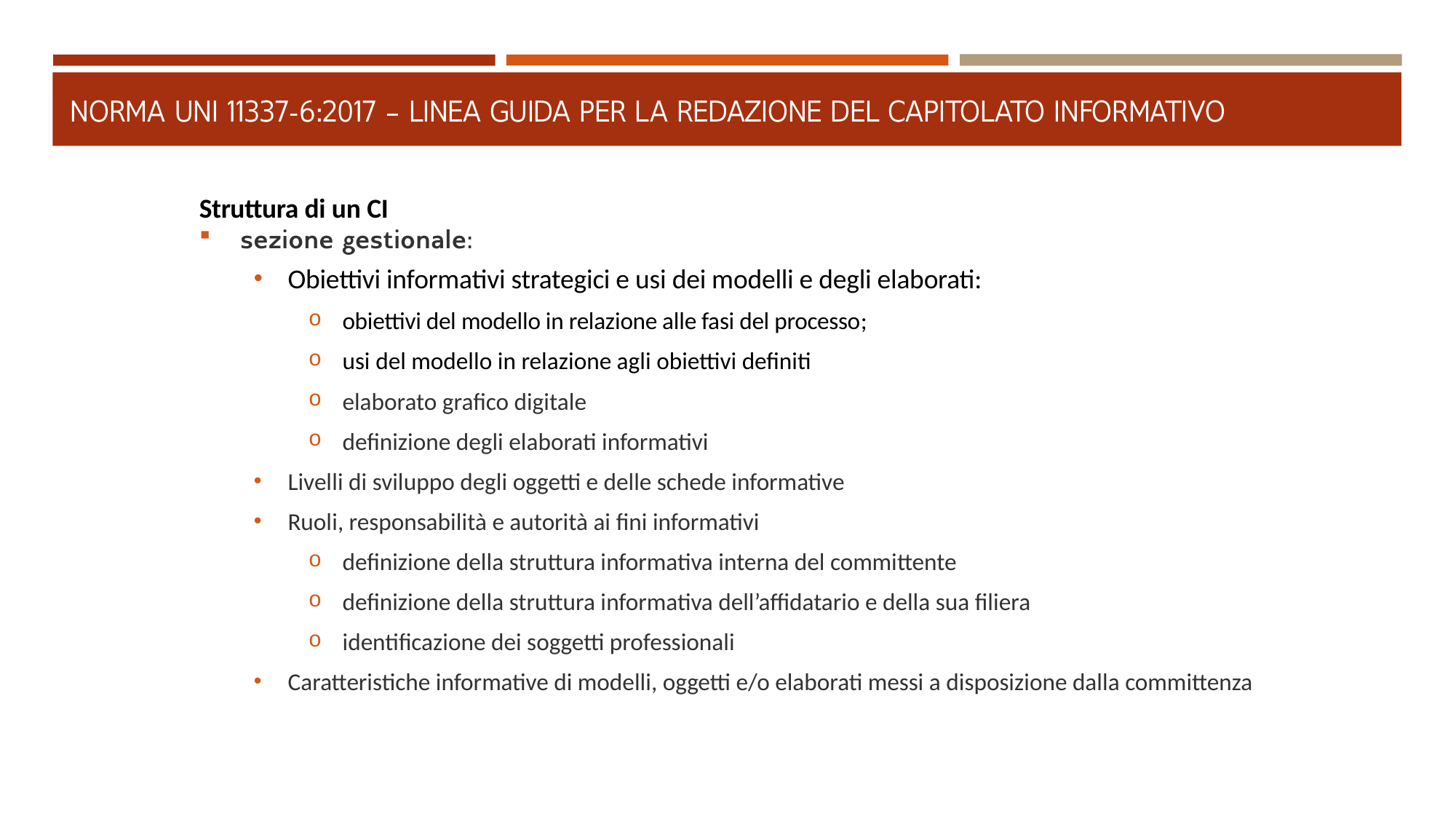

# Norma UNI 11337-6:2017 – Linea guida per la redazione del capitolato informativo
Struttura di un CI
sezione gestionale:
Obiettivi informativi strategici e usi dei modelli e degli elaborati:
obiettivi del modello in relazione alle fasi del processo;
usi del modello in relazione agli obiettivi definiti
elaborato grafico digitale
definizione degli elaborati informativi
Livelli di sviluppo degli oggetti e delle schede informative
Ruoli, responsabilità e autorità ai fini informativi
definizione della struttura informativa interna del committente
definizione della struttura informativa dell’affidatario e della sua filiera
identificazione dei soggetti professionali
Caratteristiche informative di modelli, oggetti e/o elaborati messi a disposizione dalla committenza